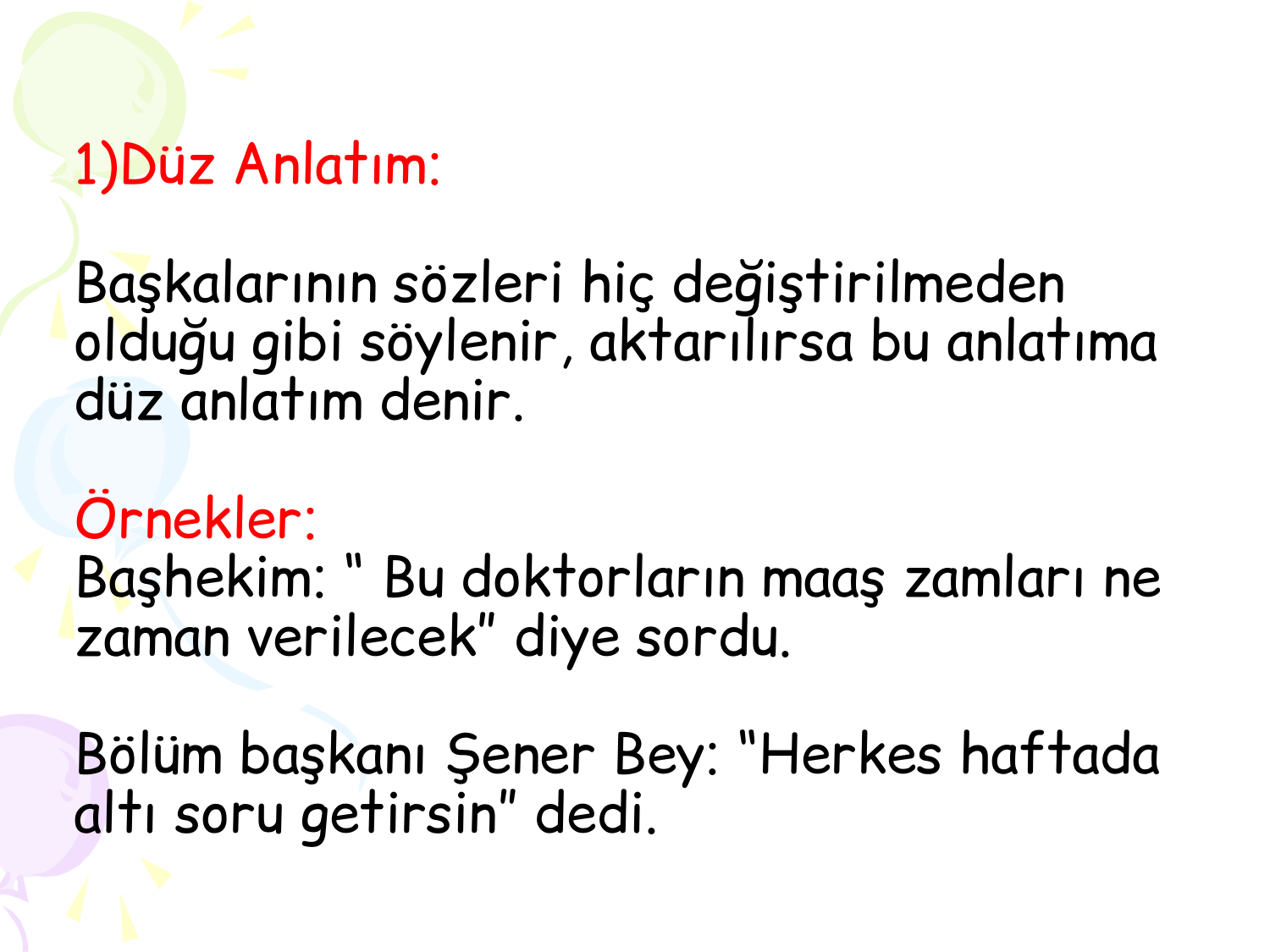

# 1)Düz Anlatım: Başkalarının sözleri hiç değiştirilmeden olduğu gibi söylenir, aktarılırsa bu anlatıma düz anlatım denir. Örnekler: Başhekim: “ Bu doktorların maaş zamları ne zaman verilecek” diye sordu. Bölüm başkanı Şener Bey: “Herkes haftada altı soru getirsin” dedi.